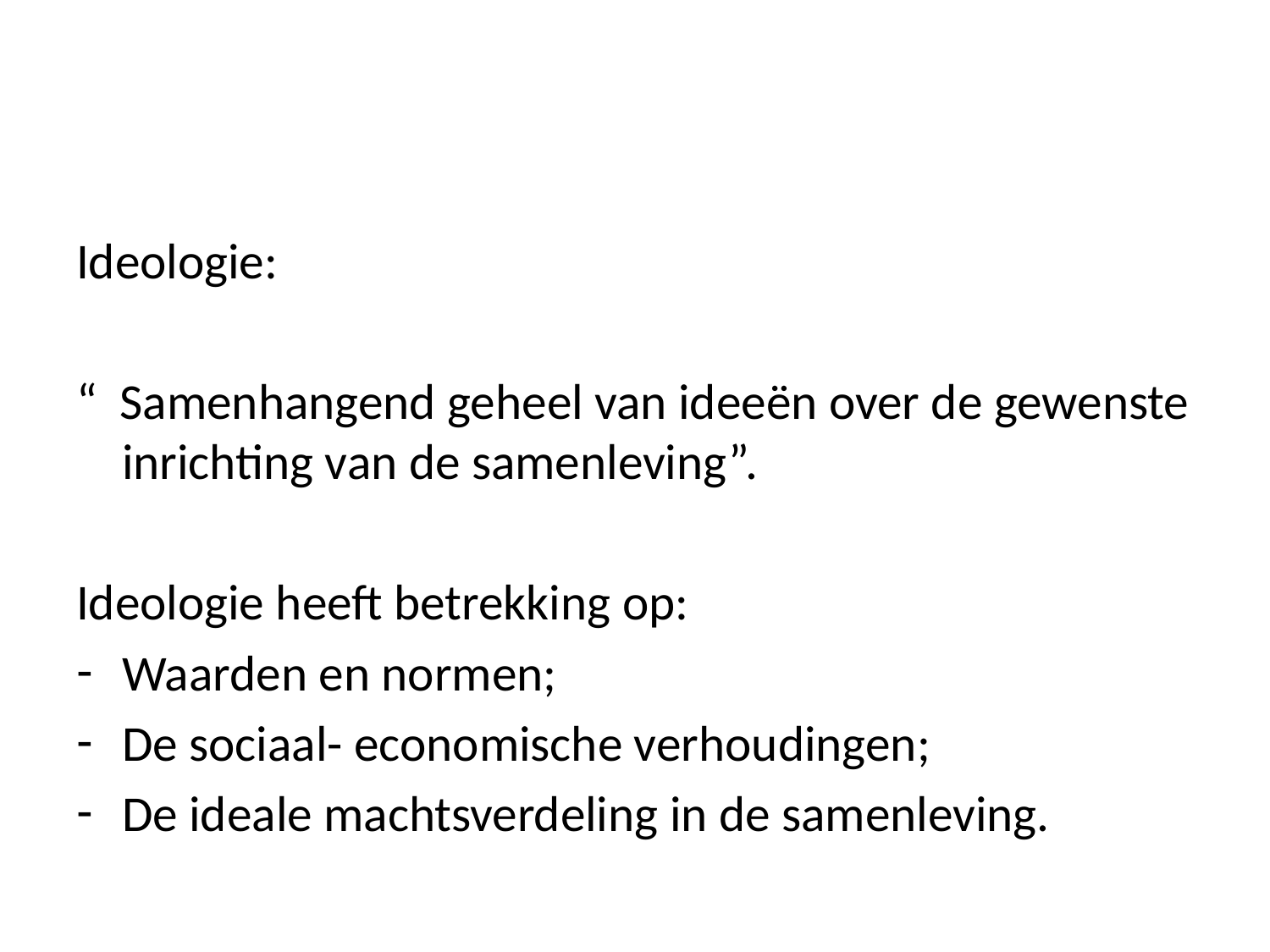

#
Ideologie:

“  Samenhangend geheel van ideeën over de gewenste inrichting van de samenleving”.

Ideologie heeft betrekking op:
Waarden en normen;
De sociaal- economische verhoudingen;
De ideale machtsverdeling in de samenleving.